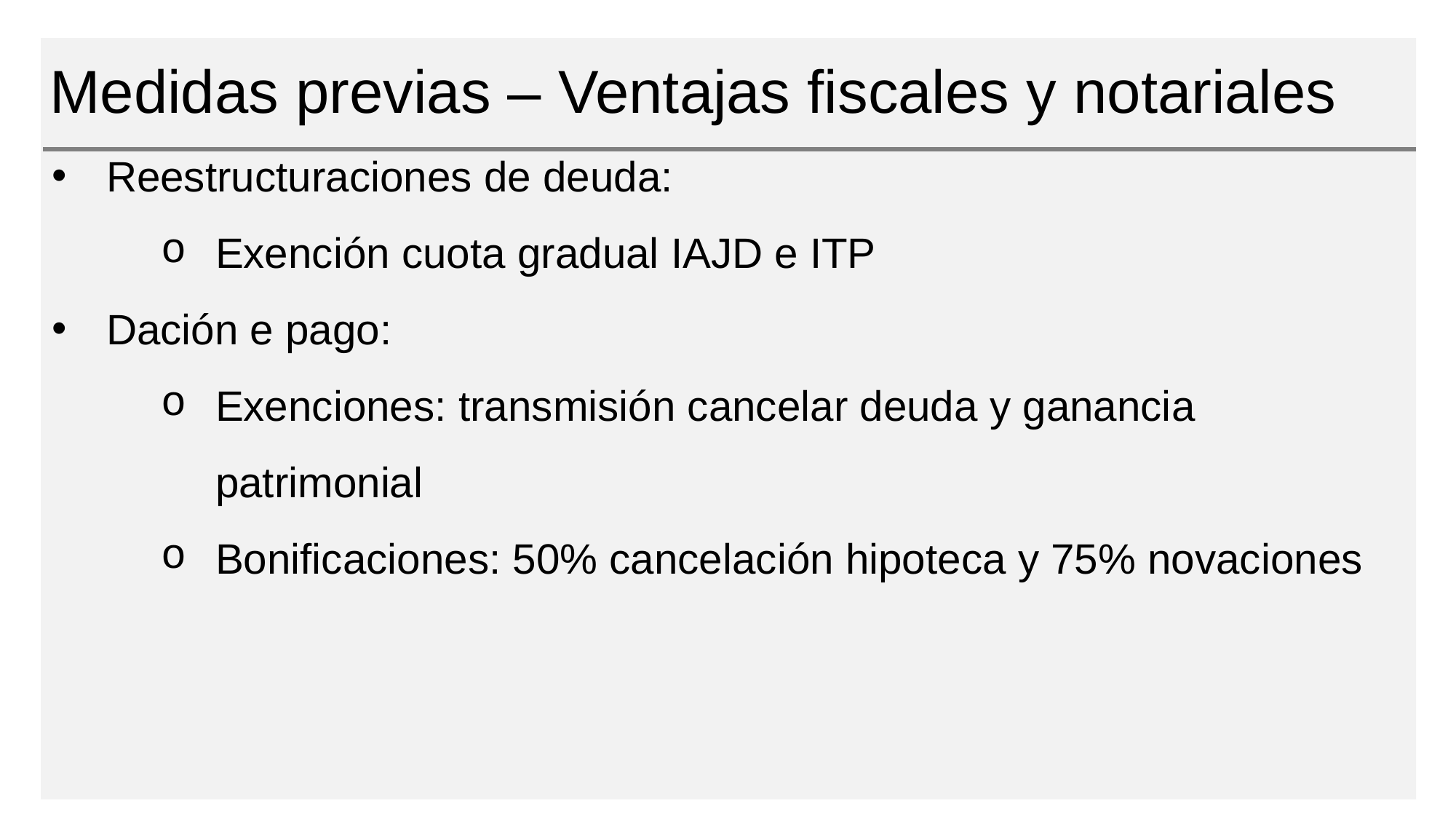

Reestructuraciones de deuda:
Exención cuota gradual IAJD e ITP
Dación e pago:
Exenciones: transmisión cancelar deuda y ganancia patrimonial
Bonificaciones: 50% cancelación hipoteca y 75% novaciones

Medidas previas – Ventajas fiscales y notariales